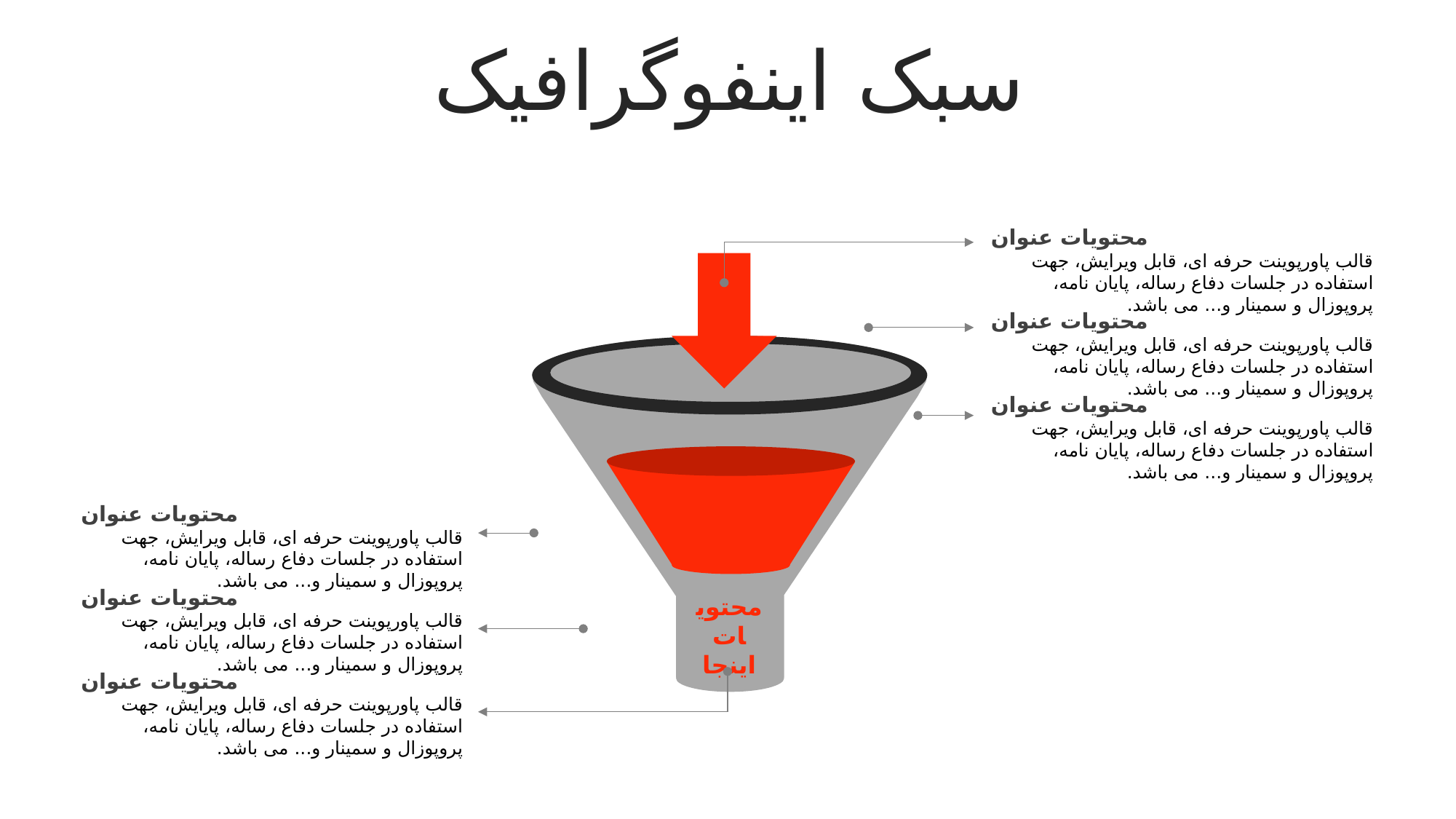

سبک اینفوگرافیک
محتویات عنوان

قالب پاورپوینت حرفه ای، قابل ویرایش، جهت استفاده در جلسات دفاع رساله، پایان نامه، پروپوزال و سمینار و... می باشد.

محتویات عنوان

قالب پاورپوینت حرفه ای، قابل ویرایش، جهت استفاده در جلسات دفاع رساله، پایان نامه، پروپوزال و سمینار و... می باشد.

محتویات عنوان

قالب پاورپوینت حرفه ای، قابل ویرایش، جهت استفاده در جلسات دفاع رساله، پایان نامه، پروپوزال و سمینار و... می باشد.

محتویات عنوان

قالب پاورپوینت حرفه ای، قابل ویرایش، جهت استفاده در جلسات دفاع رساله، پایان نامه، پروپوزال و سمینار و... می باشد.

محتویات عنوان

قالب پاورپوینت حرفه ای، قابل ویرایش، جهت استفاده در جلسات دفاع رساله، پایان نامه، پروپوزال و سمینار و... می باشد.
محتویات اینجا

محتویات عنوان

قالب پاورپوینت حرفه ای، قابل ویرایش، جهت استفاده در جلسات دفاع رساله، پایان نامه، پروپوزال و سمینار و... می باشد.